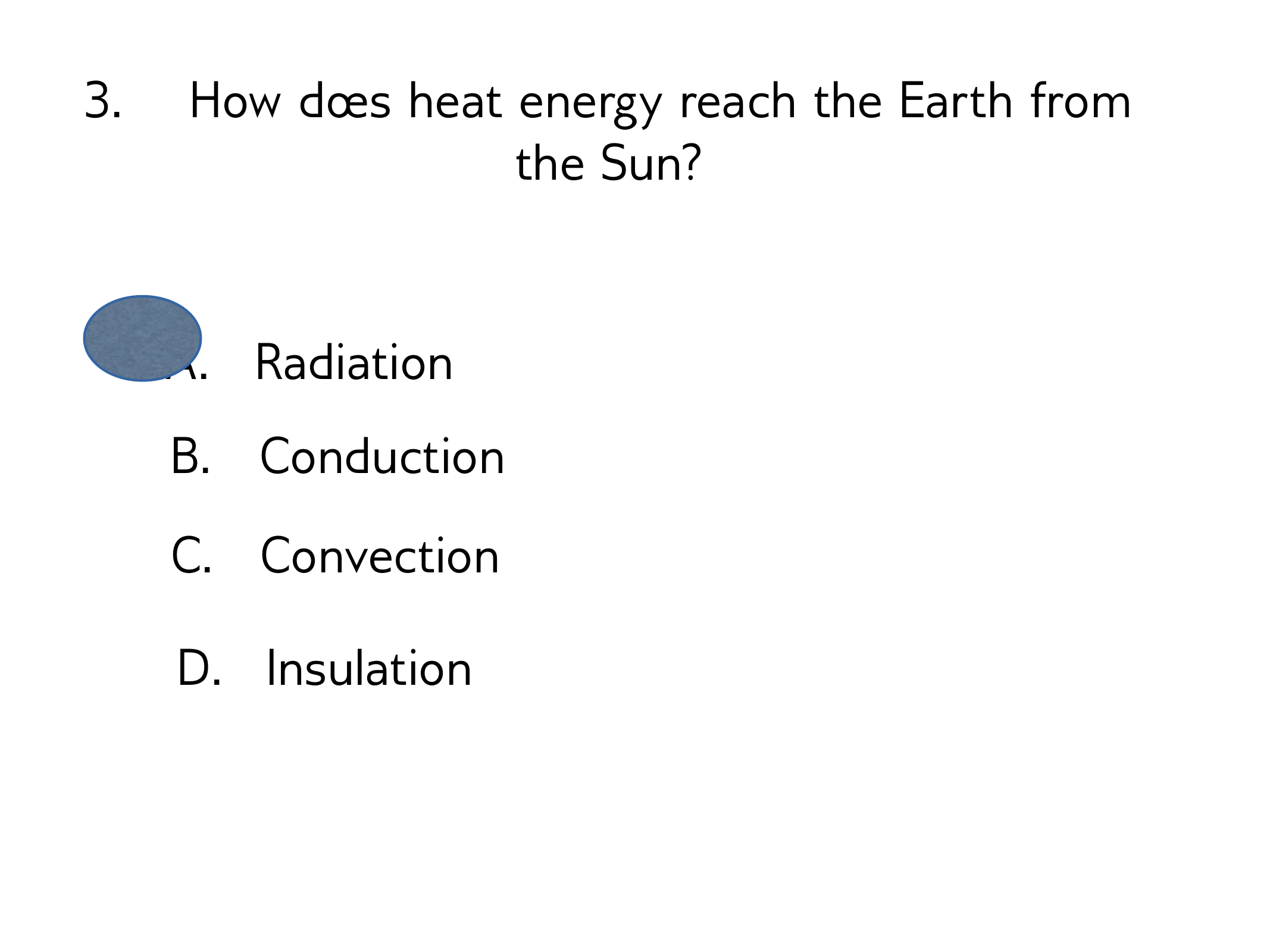

3.	 How does heat energy reach the Earth from the Sun?

A.	Radiation
B.	Conduction
C.	Convection
D.	Insulation